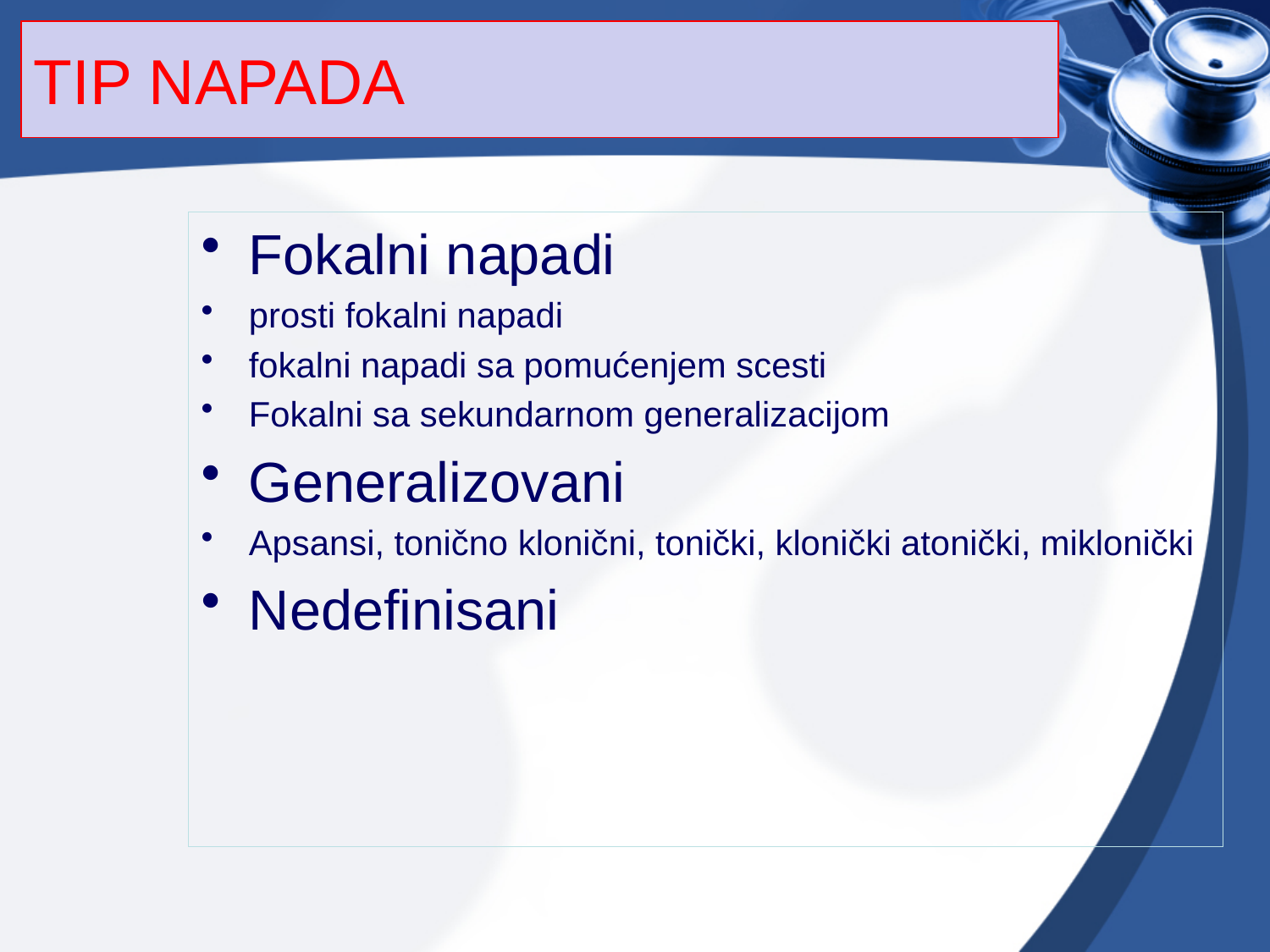

# TIP NAPADA
Fokalni napadi
prosti fokalni napadi
fokalni napadi sa pomućenjem scesti
Fokalni sa sekundarnom generalizacijom
Generalizovani
Apsansi, tonično klonični, tonički, klonički atonički, miklonički
Nedefinisani

9